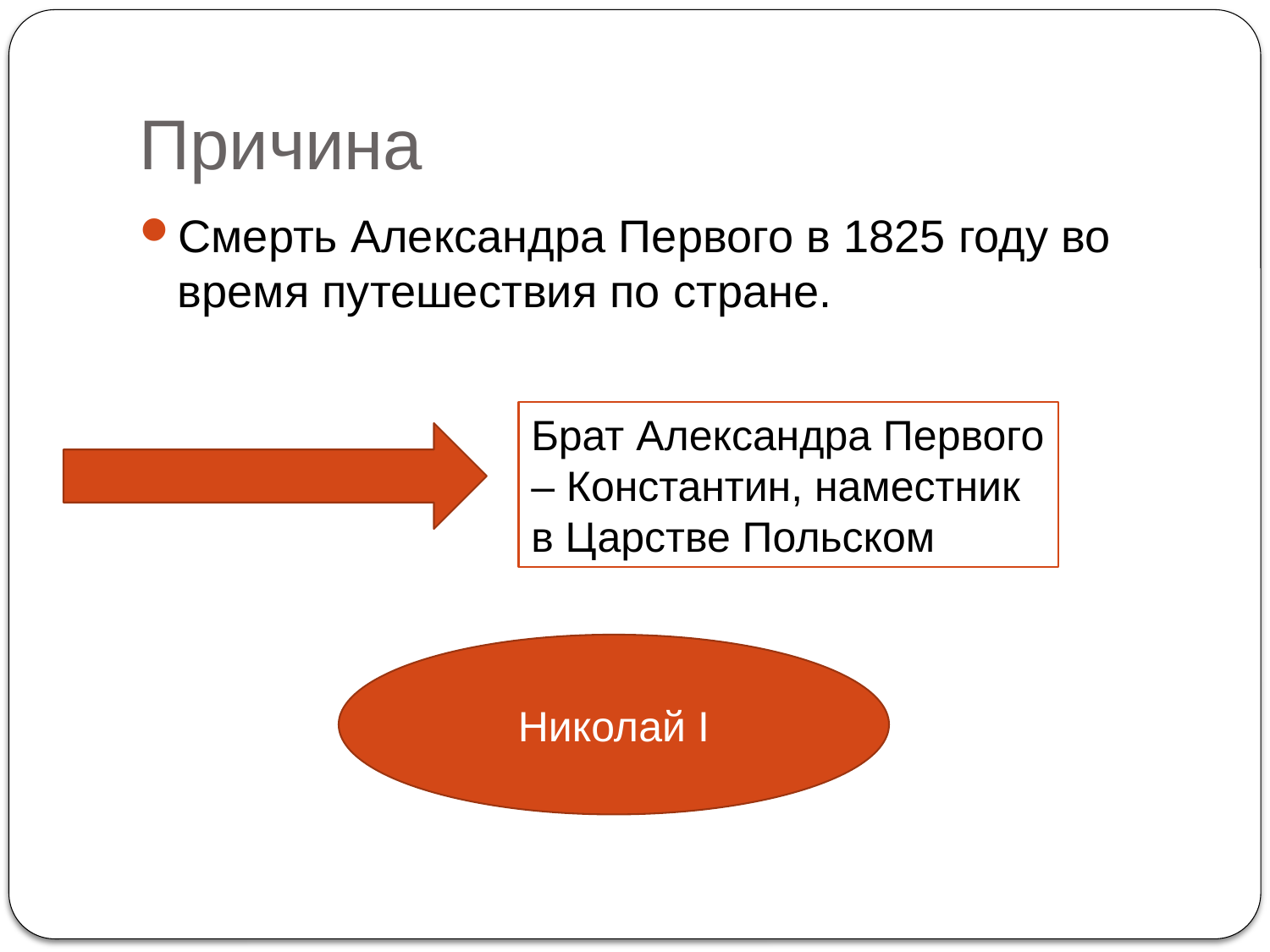

# Причина
Смерть Александра Первого в 1825 году во время путешествия по стране.
Брат Александра Первого – Константин, наместник в Царстве Польском

Николай I